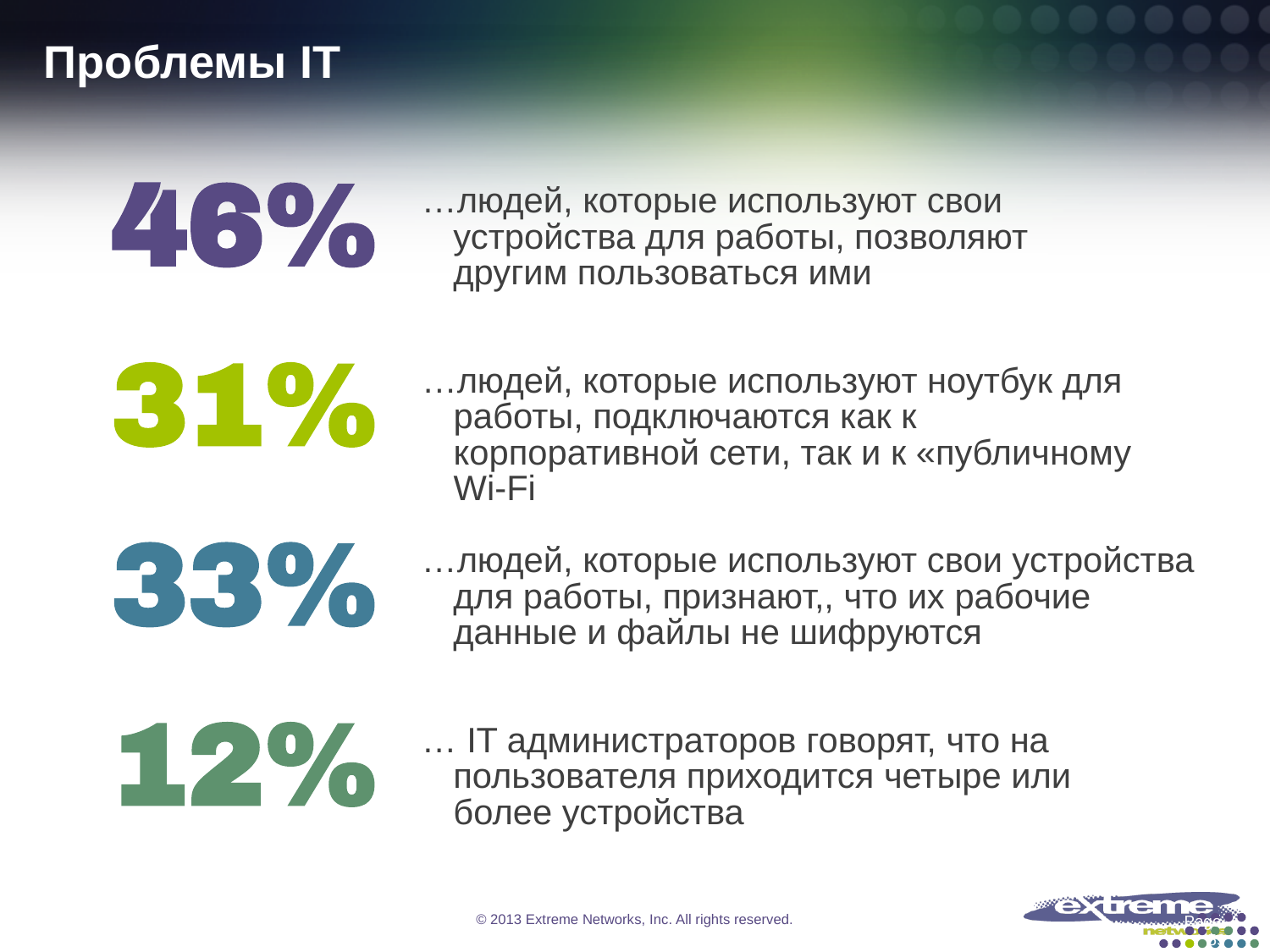

# Проблемы IT
46%
…людей, которые используют свои устройства для работы, позволяют другим пользоваться ими
31%
…людей, которые используют ноутбук для работы, подключаются как к корпоративной сети, так и к «публичному Wi-Fi
33%
…людей, которые используют свои устройства для работы, признают,, что их рабочие данные и файлы не шифруются
12%
… IT администраторов говорят, что на пользователя приходится четыре или более устройства
Page 59